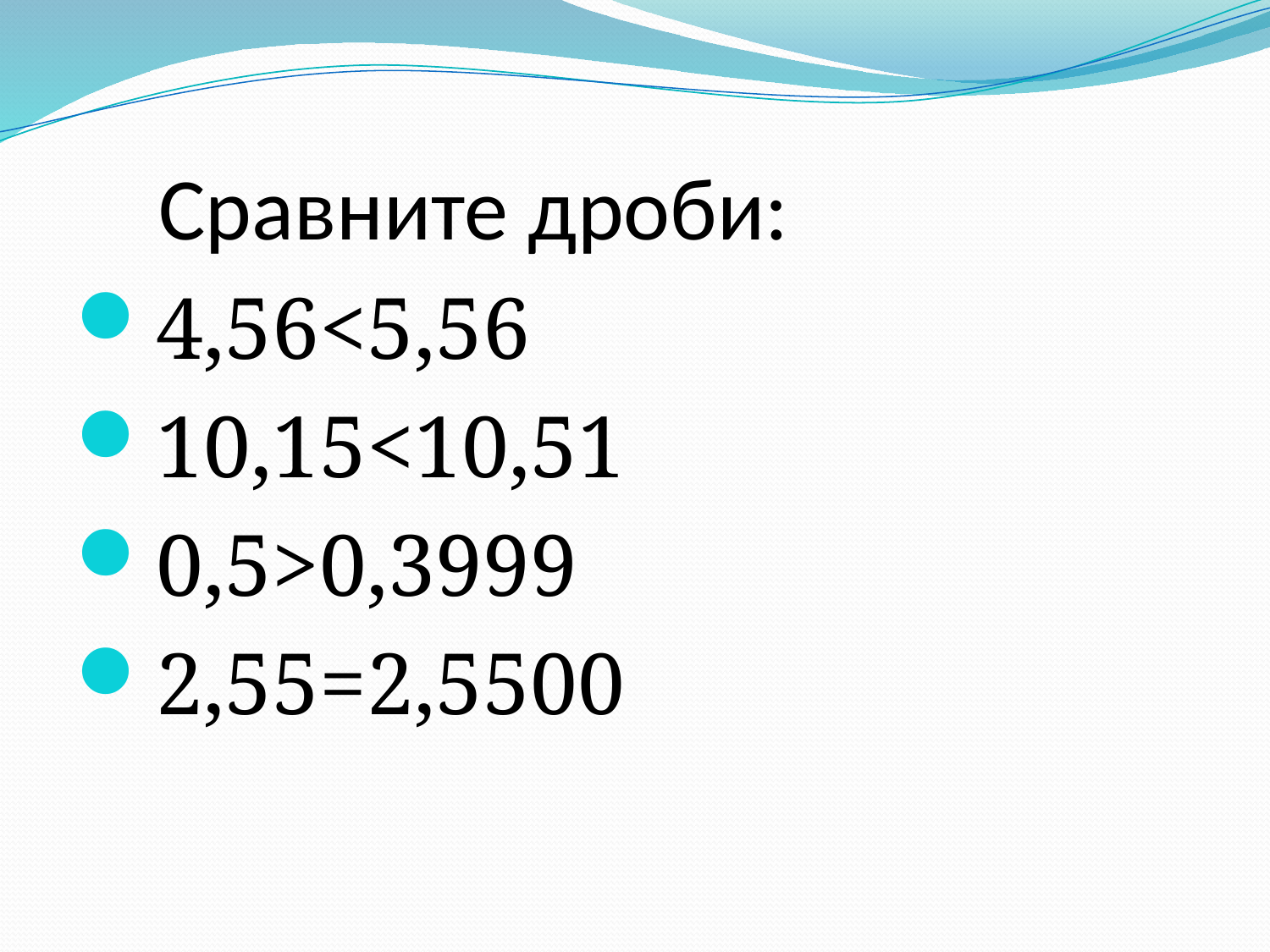

# Сравните дроби:
4,56<5,56
10,15<10,51
0,5>0,3999
2,55=2,5500